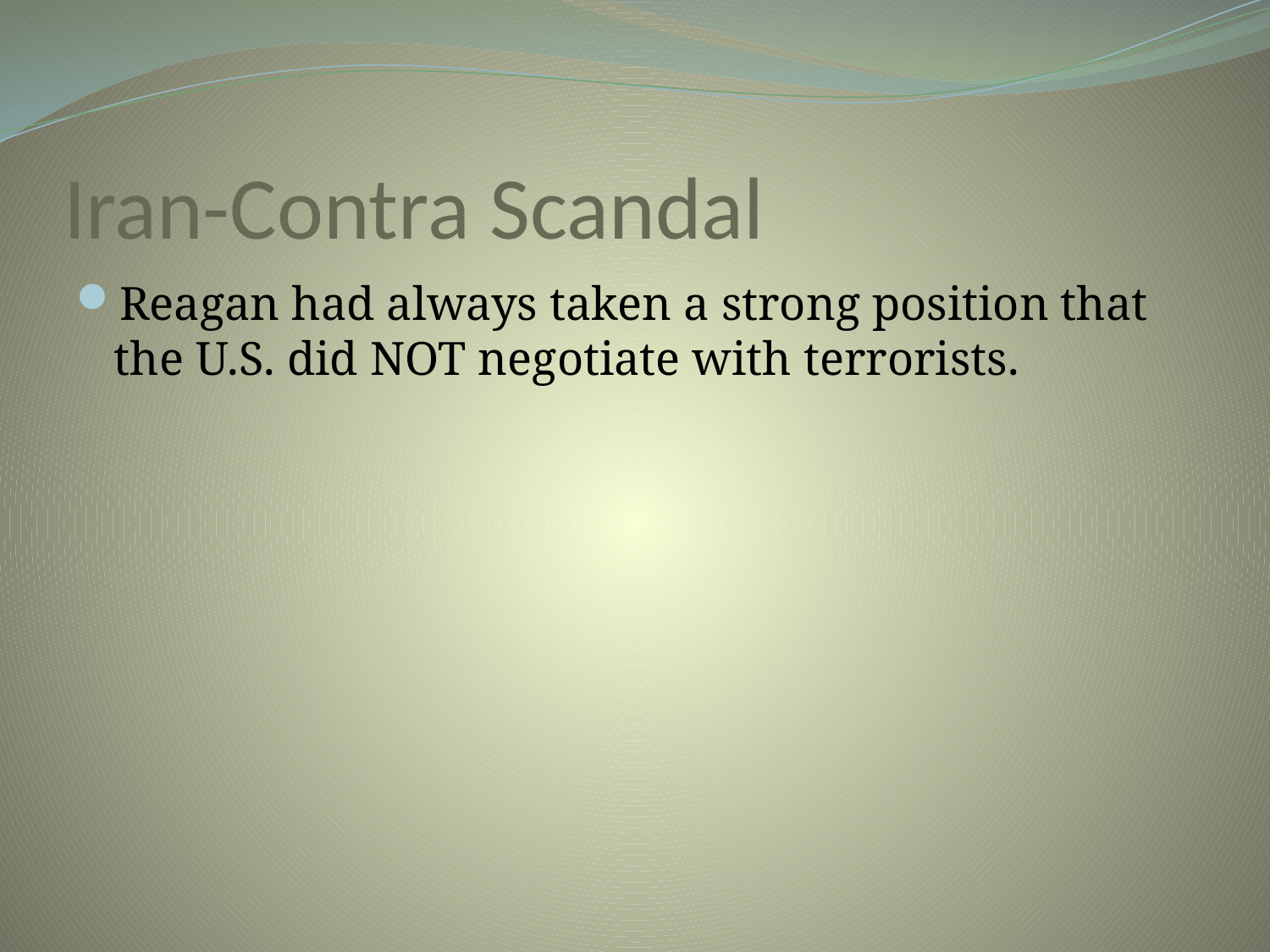

# Iran-Contra Scandal
Reagan had always taken a strong position that the U.S. did NOT negotiate with terrorists.